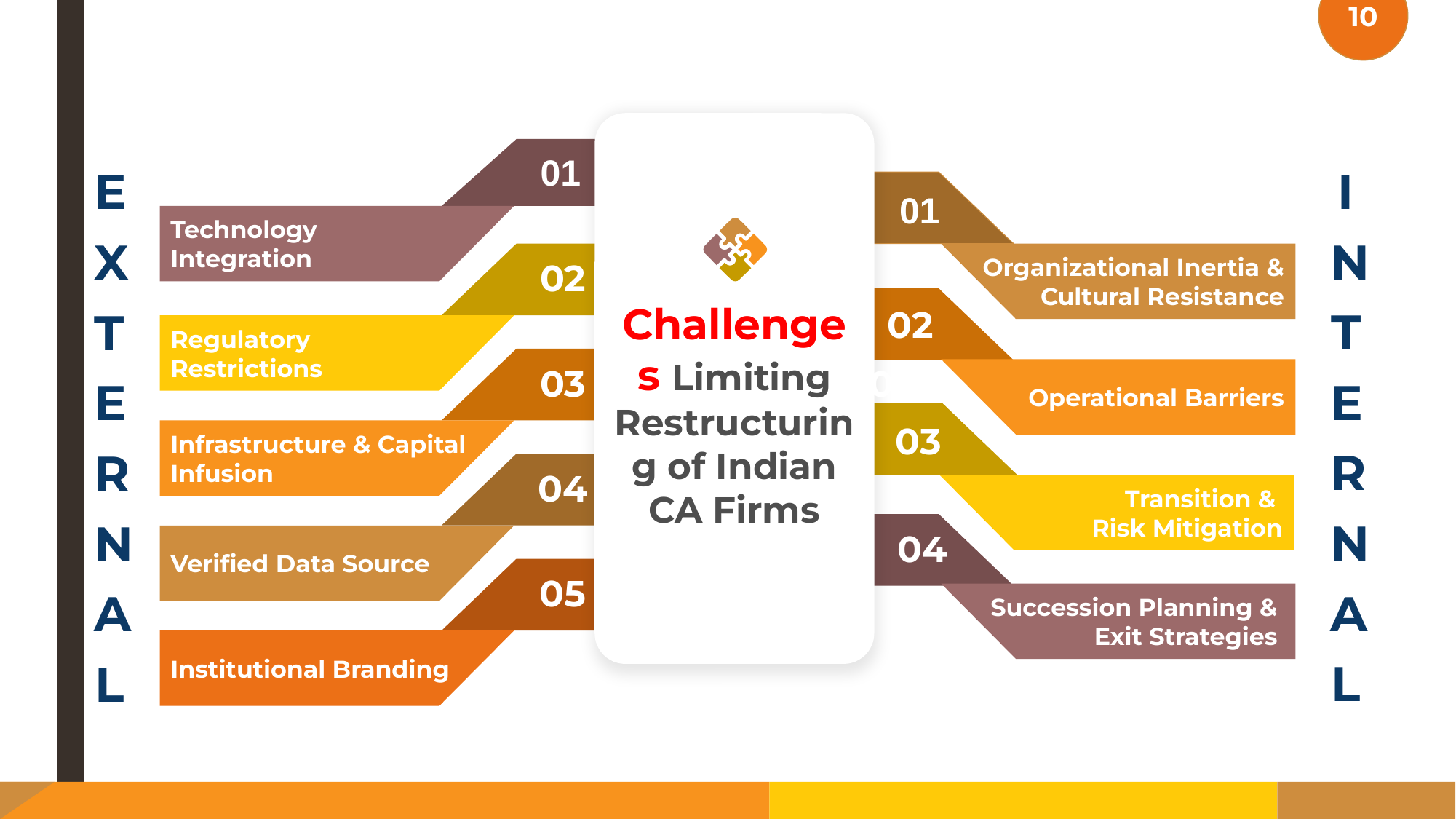

10

Challenges Limiting
Restructuring of Indian CA Firms

Organizational Inertia & Cultural Resistance

Operational Barriers

Transition &
Risk Mitigation

Succession Planning &
Exit Strategies

Regulatory
Restrictions

Infrastructure & Capital Infusion

Verified Data Source

Institutional Branding
02
02
03
07
03
04
04
05

01
I
N
T
E
R
N
A
L

E
X
T
E
R
N
A
L
01
Technology
Integration